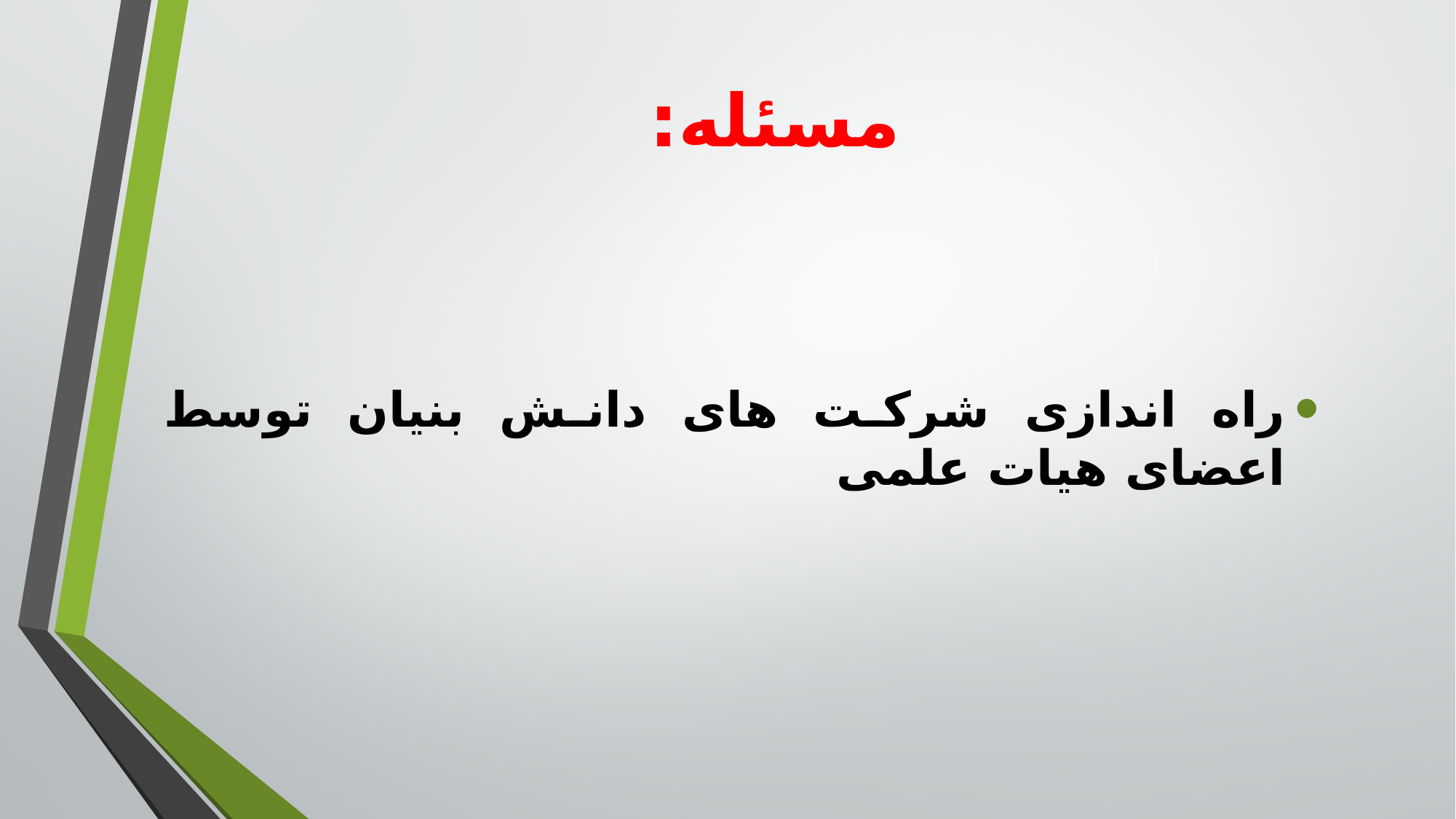

# مسئله:
راه اندازی شرکت های دانش بنیان توسط اعضای هیات علمی